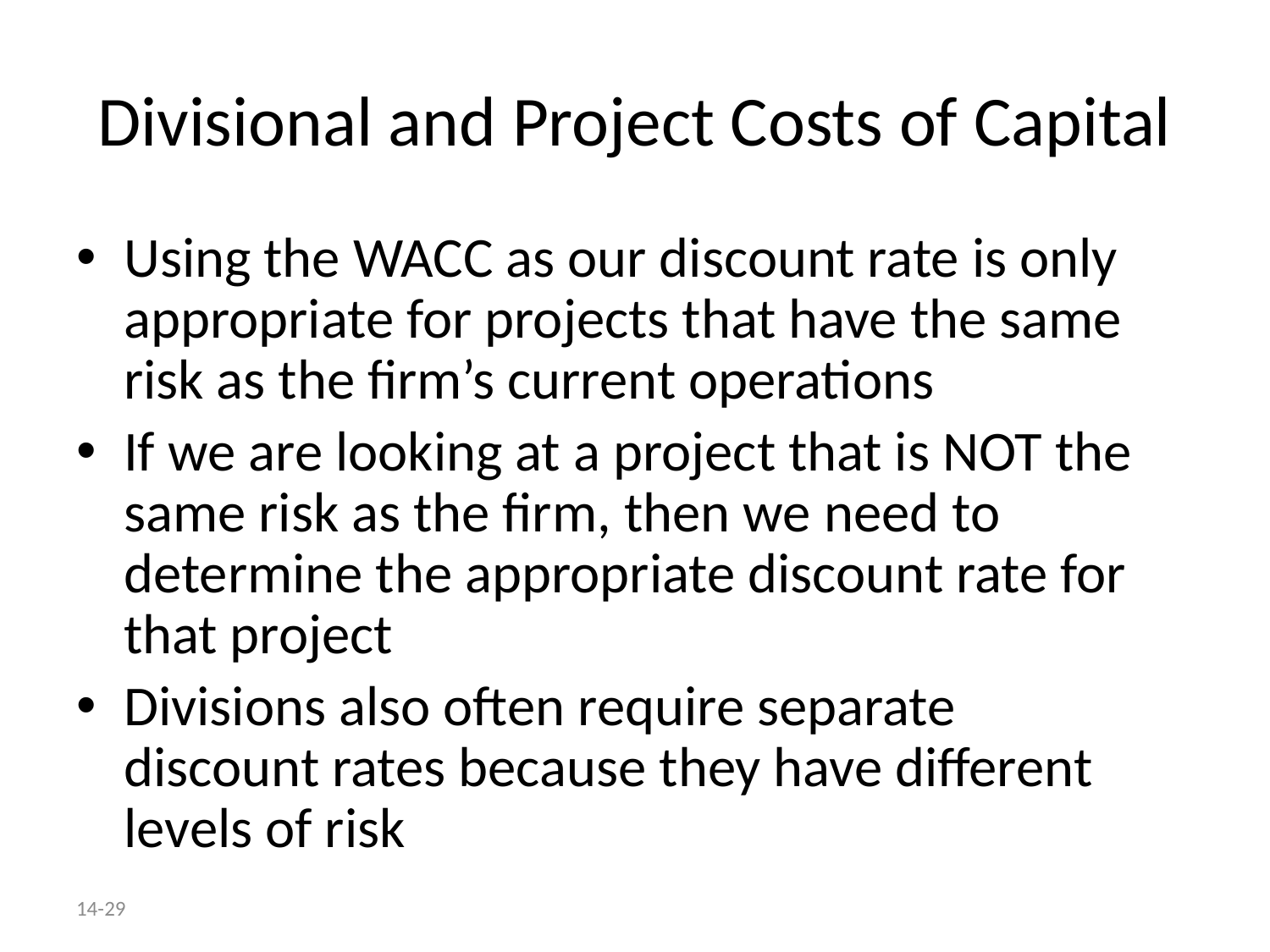

# Divisional and Project Costs of Capital
Using the WACC as our discount rate is only appropriate for projects that have the same risk as the firm’s current operations
If we are looking at a project that is NOT the same risk as the firm, then we need to determine the appropriate discount rate for that project
Divisions also often require separate
discount rates because they have different levels of risk
14-29